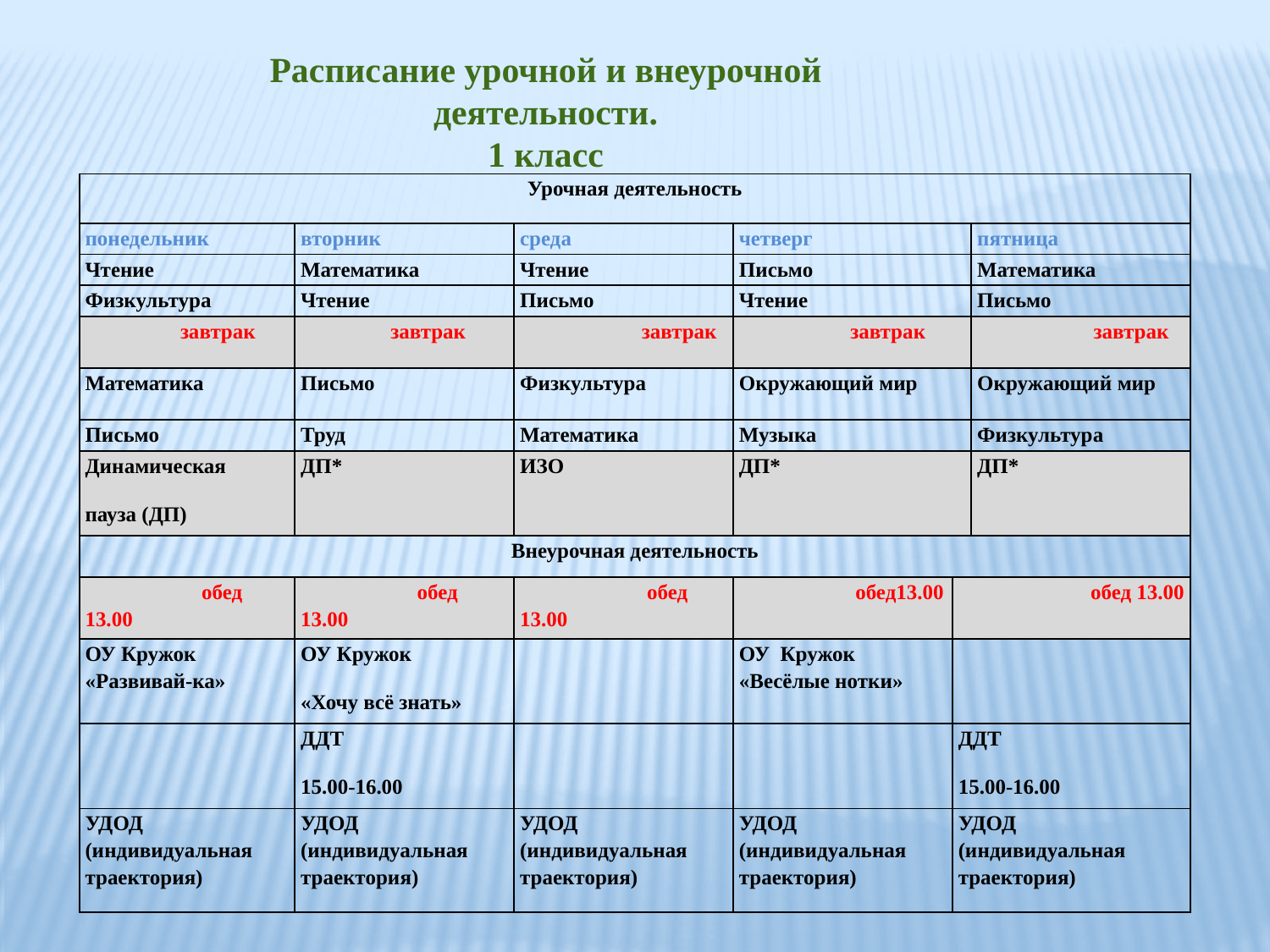

Расписание урочной и внеурочной деятельности.
1 класс

| Урочная деятельность |  |  |  |  |  |
| --- | --- | --- | --- | --- | --- |
| понедельник | вторник | среда | четверг |  | пятница |
| Чтение | Математика | Чтение | Письмо |  | Математика |
| Физкультура | Чтение | Письмо | Чтение |  | Письмо |
| завтрак | завтрак | завтрак | завтрак |  | завтрак |
| Математика | Письмо | Физкультура | Окружающий мир |  | Окружающий мир |
| Письмо | Труд | Математика | Музыка |  | Физкультура |
| Динамическая пауза (ДП) | ДП\* | ИЗО | ДП\* |  | ДП\* |
| Внеурочная деятельность |  |  |  |  |  |
| обед 13.00 | обед 13.00 | обед 13.00 | обед13.00 | обед 13.00 |  |
| ОУ Кружок «Развивай-ка» | ОУ Кружок «Хочу всё знать» |  | ОУ Кружок «Весёлые нотки» |  |  |
|  | ДДТ 15.00-16.00 |  |  | ДДТ 15.00-16.00 |  |
| УДОД (индивидуальная траектория) | УДОД (индивидуальная траектория) | УДОД (индивидуальная траектория) | УДОД (индивидуальная траектория) | УДОД (индивидуальная траектория) |  |